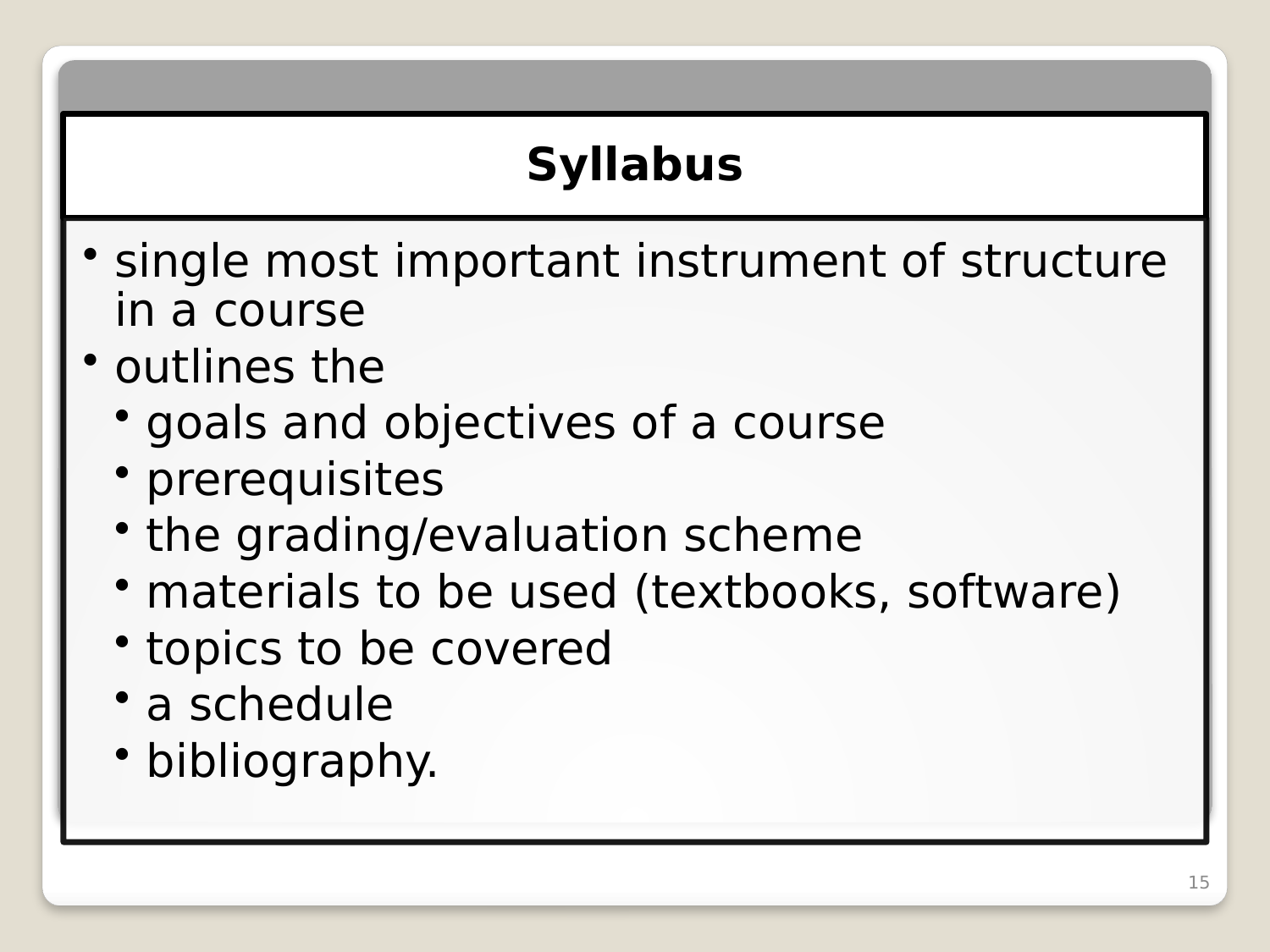

Syllabus
single most important instrument of structure in a course
outlines the
goals and objectives of a course
prerequisites
the grading/evaluation scheme
materials to be used (textbooks, software)
topics to be covered
a schedule
bibliography.
15